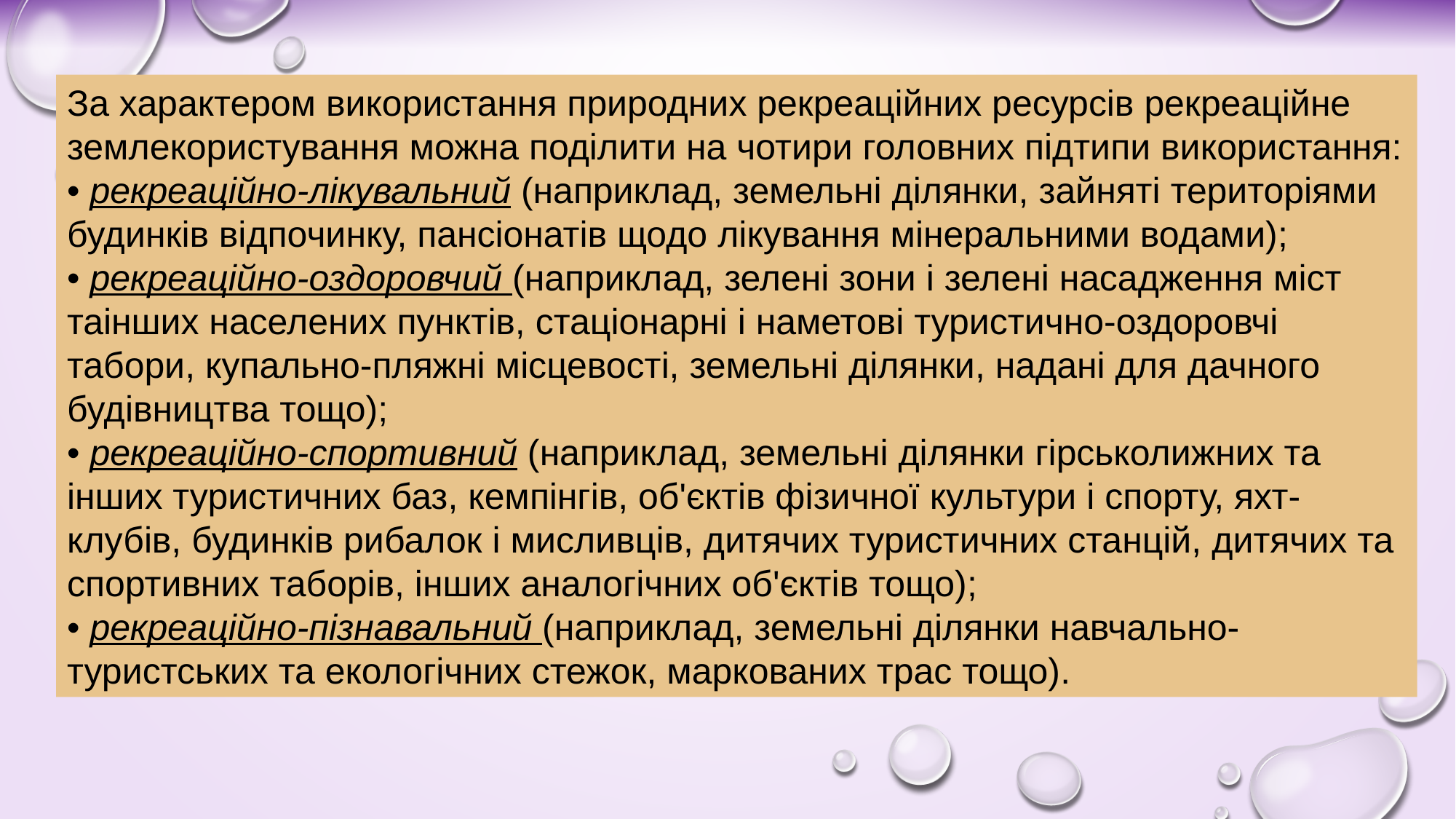

За характером використання природних рекреаційних ресурсів рекреаційне землекористування можна поділити на чотири головних підтипи використання:
• рекреаційно-лікувальний (наприклад, земельні ділянки, зайняті територіями будинків відпочинку, пансіонатів щодо лікування мінеральними водами);
• рекреаційно-оздоровчий (наприклад, зелені зони і зелені насадження міст таінших населених пунктів, стаціонарні і наметові туристично-оздоровчі табори, купально-пляжні місцевості, земельні ділянки, надані для дачного будівництва тощо);
• рекреаційно-спортивний (наприклад, земельні ділянки гірськолижних та інших туристичних баз, кемпінгів, об'єктів фізичної культури і спорту, яхт- клубів, будинків рибалок і мисливців, дитячих туристичних станцій, дитячих та спортивних таборів, інших аналогічних об'єктів тощо);
• рекреаційно-пізнавальний (наприклад, земельні ділянки навчально-туристських та екологічних стежок, маркованих трас тощо).